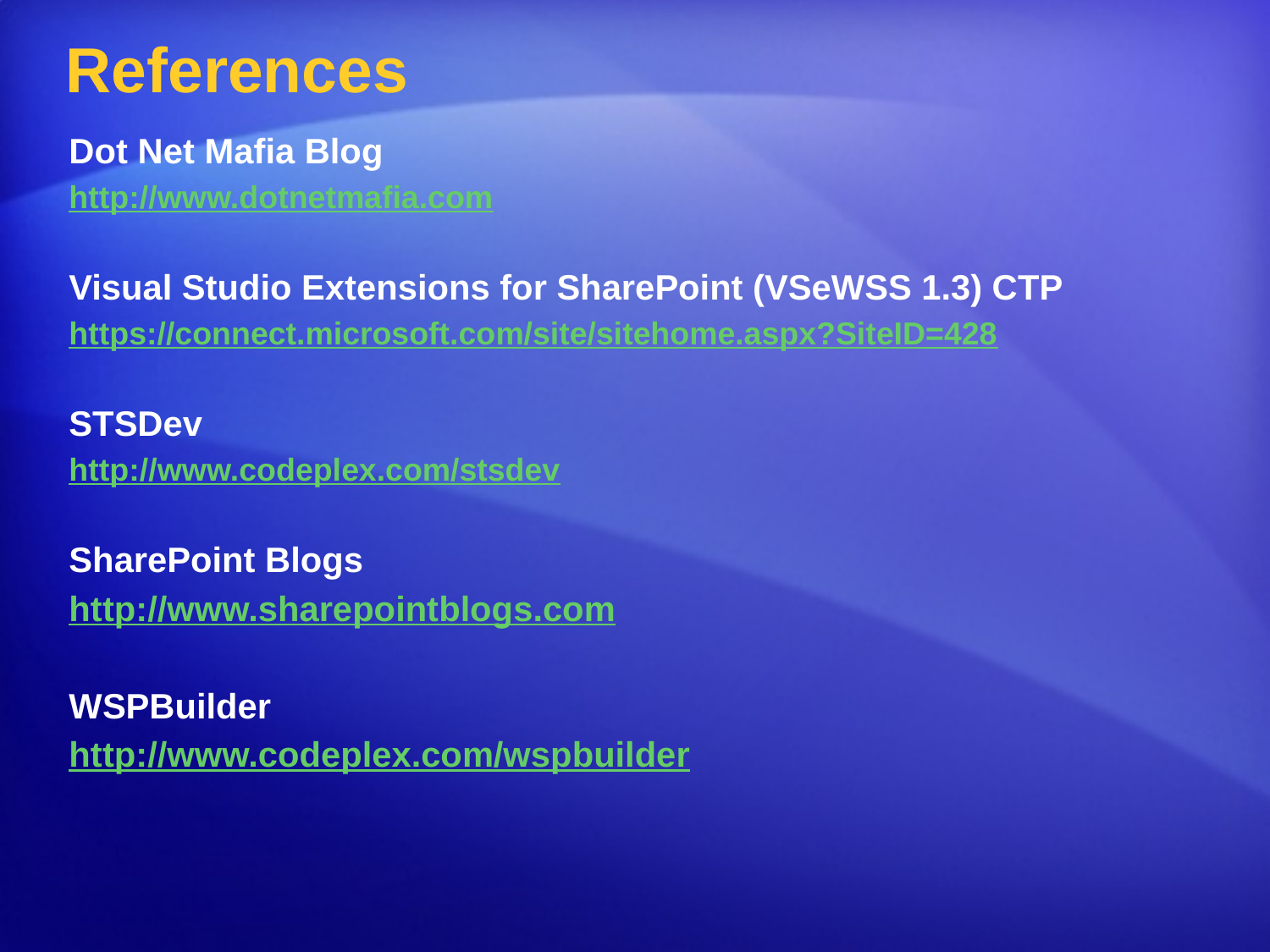

# References
Dot Net Mafia Blog
http://www.dotnetmafia.com

Visual Studio Extensions for SharePoint (VSeWSS 1.3) CTP
https://connect.microsoft.com/site/sitehome.aspx?SiteID=428

STSDev
http://www.codeplex.com/stsdev

SharePoint Blogs
http://www.sharepointblogs.com

WSPBuilder
http://www.codeplex.com/wspbuilder